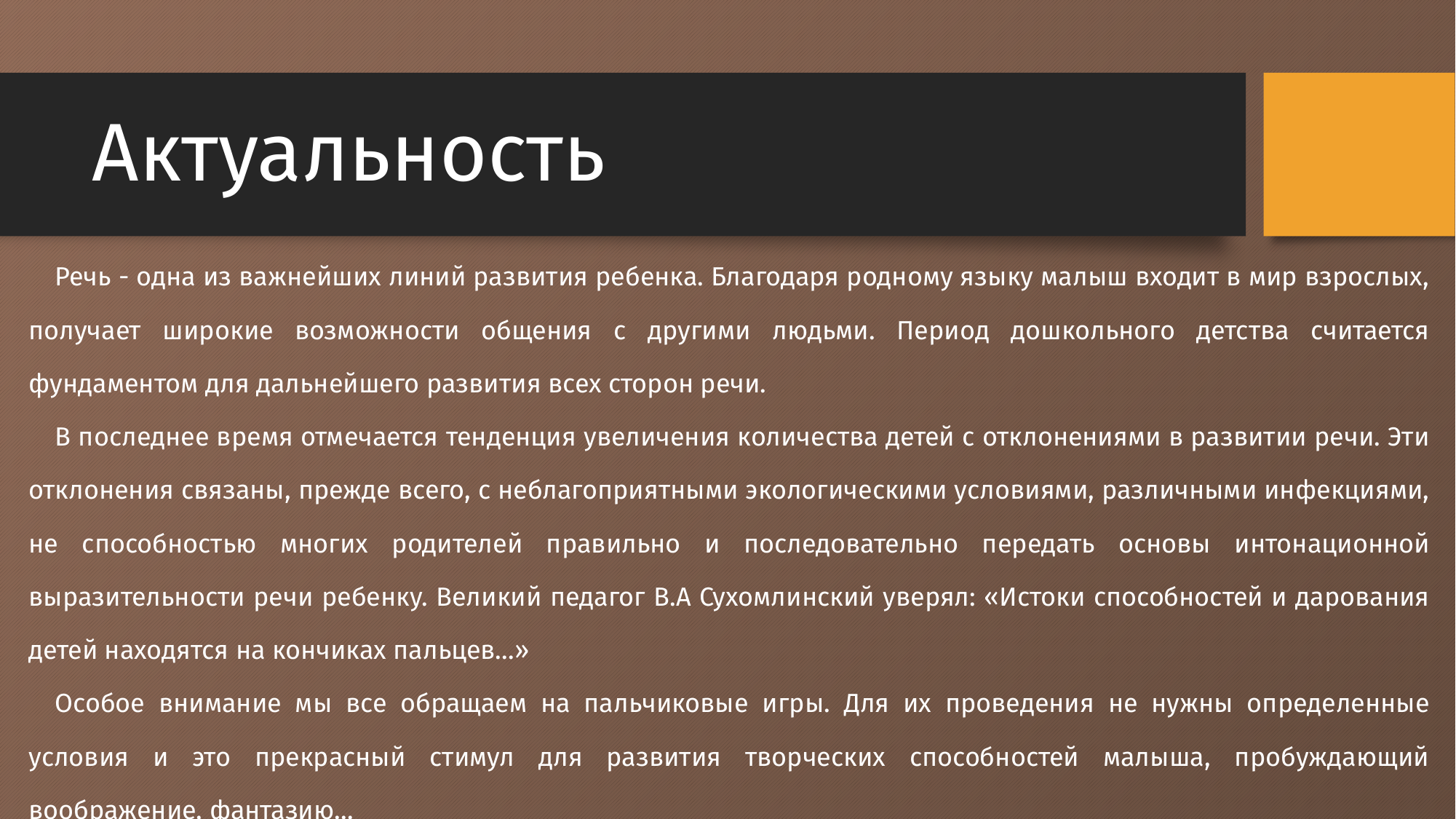

# Актуальность
	Речь - одна из важнейших линий развития ребенка. Благодаря родному языку малыш входит в мир взрослых, получает широкие возможности общения с другими людьми. Период дошкольного детства считается фундаментом для дальнейшего развития всех сторон речи.
	В последнее время отмечается тенденция увеличения количества детей с отклонениями в развитии речи. Эти отклонения связаны, прежде всего, с неблагоприятными экологическими условиями, различными инфекциями, не способностью многих родителей правильно и последовательно передать основы интонационной выразительности речи ребенку. Великий педагог В.А Сухомлинский уверял: «Истоки способностей и дарования детей находятся на кончиках пальцев…»
	Особое внимание мы все обращаем на пальчиковые игры. Для их проведения не нужны определенные условия и это прекрасный стимул для развития творческих способностей малыша, пробуждающий воображение, фантазию…